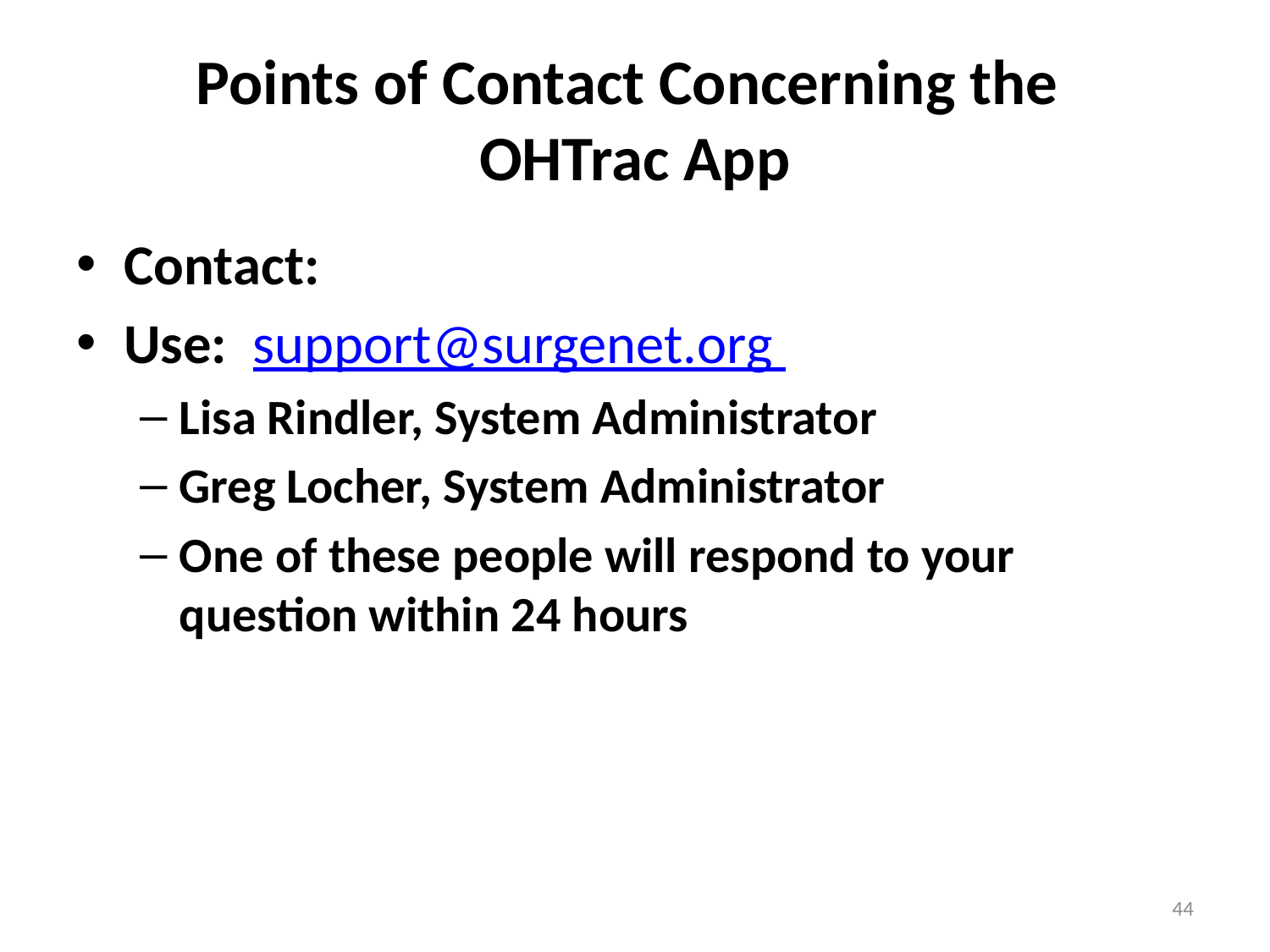

# Points of Contact Concerning the OHTrac App
Contact:
Use:  support@surgenet.org
Lisa Rindler, System Administrator
Greg Locher, System Administrator
One of these people will respond to your question within 24 hours

44